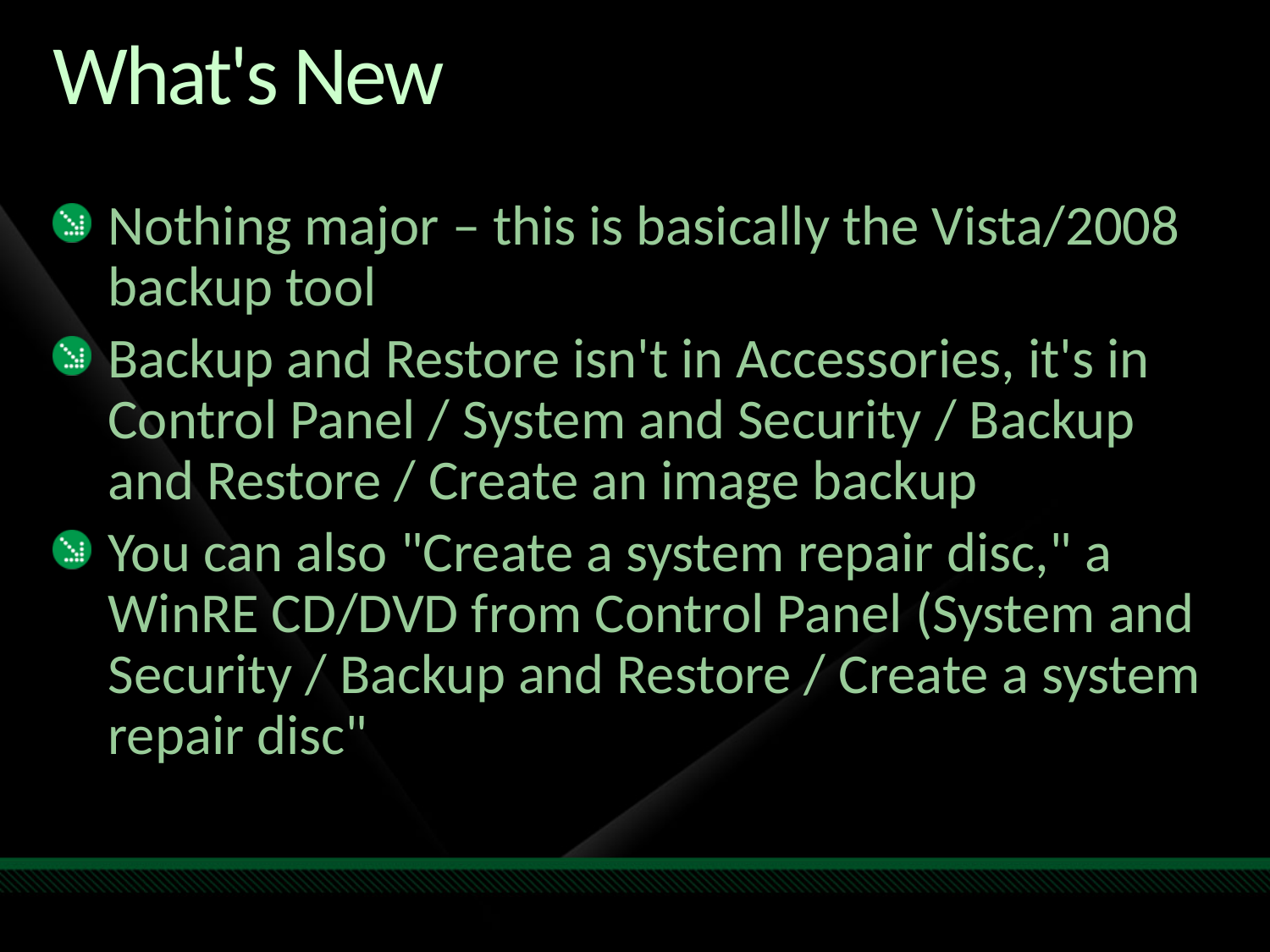

# What's New
Nothing major – this is basically the Vista/2008 backup tool
Backup and Restore isn't in Accessories, it's in Control Panel / System and Security / Backup and Restore / Create an image backup
You can also "Create a system repair disc," a WinRE CD/DVD from Control Panel (System and Security / Backup and Restore / Create a system repair disc"